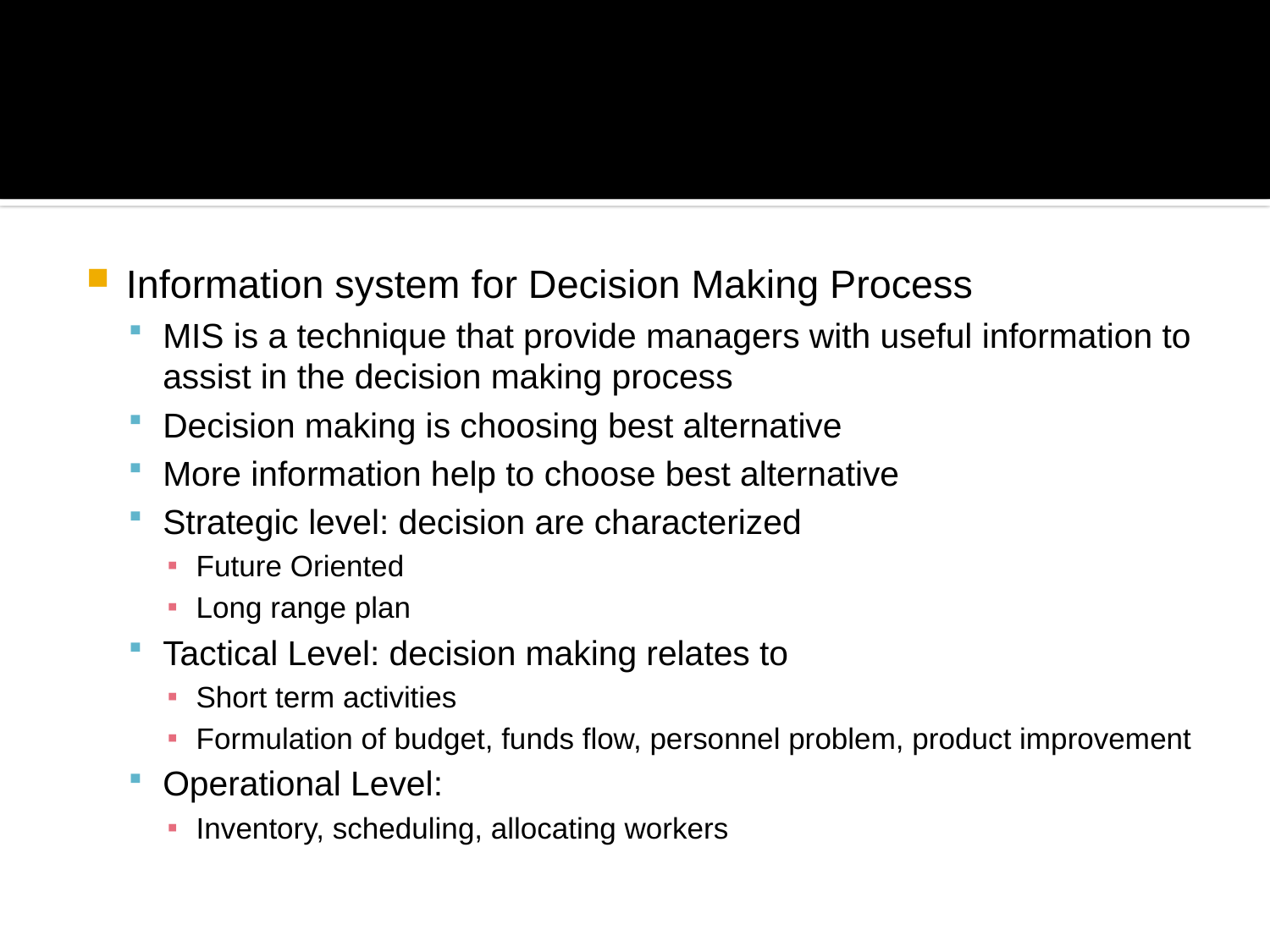

#
Information system for Decision Making Process
MIS is a technique that provide managers with useful information to assist in the decision making process
Decision making is choosing best alternative
More information help to choose best alternative
Strategic level: decision are characterized
Future Oriented
Long range plan
Tactical Level: decision making relates to
Short term activities
Formulation of budget, funds flow, personnel problem, product improvement
Operational Level:
Inventory, scheduling, allocating workers